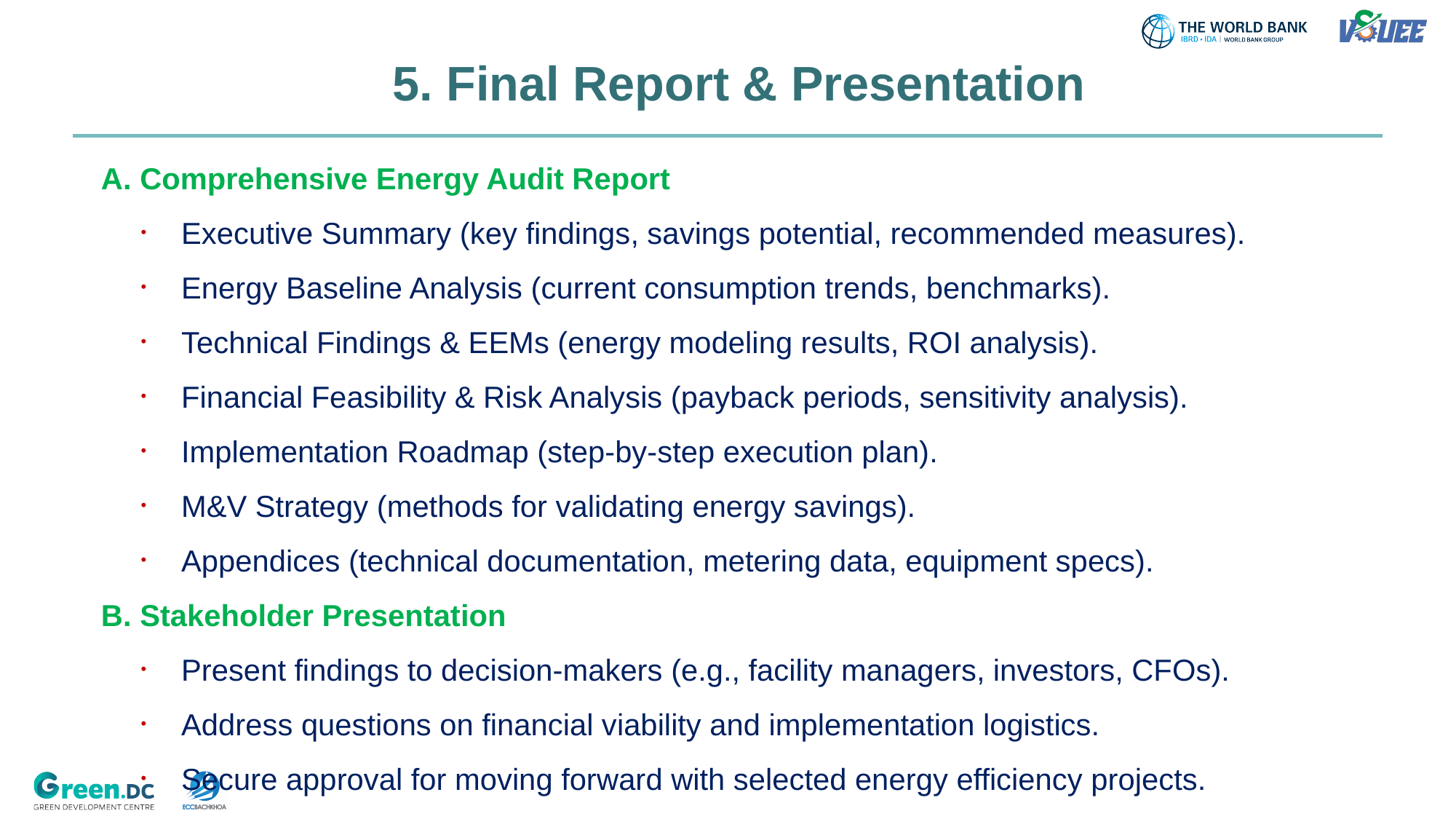

# 5. Final Report & Presentation
A. Comprehensive Energy Audit Report
Executive Summary (key findings, savings potential, recommended measures).
Energy Baseline Analysis (current consumption trends, benchmarks).
Technical Findings & EEMs (energy modeling results, ROI analysis).
Financial Feasibility & Risk Analysis (payback periods, sensitivity analysis).
Implementation Roadmap (step-by-step execution plan).
M&V Strategy (methods for validating energy savings).
Appendices (technical documentation, metering data, equipment specs).
B. Stakeholder Presentation
Present findings to decision-makers (e.g., facility managers, investors, CFOs).
Address questions on financial viability and implementation logistics.
Secure approval for moving forward with selected energy efficiency projects.
13